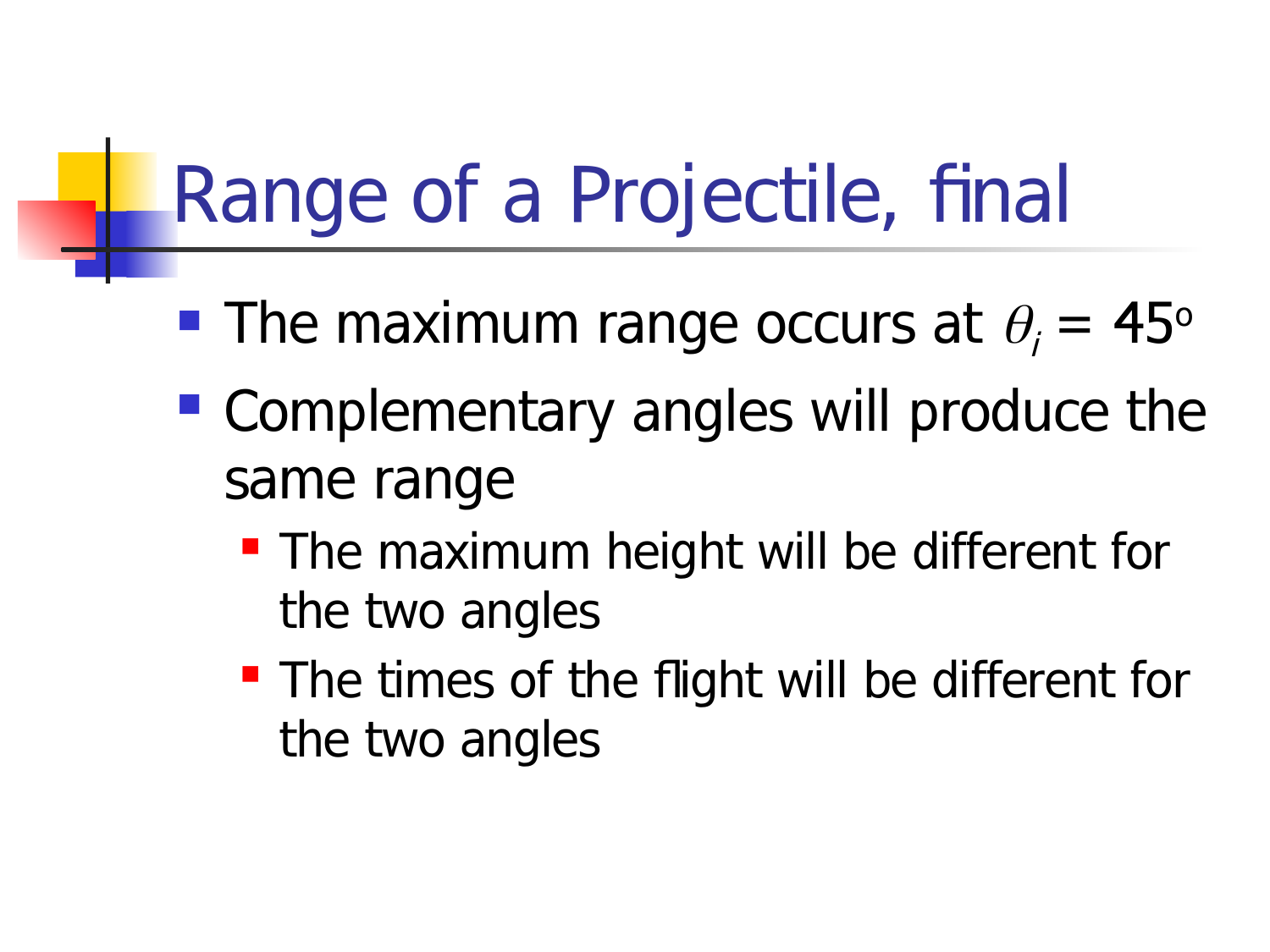

# Range of a Projectile, final
The maximum range occurs at θi = 45o
Complementary angles will produce the same range
The maximum height will be different for the two angles
The times of the flight will be different for the two angles